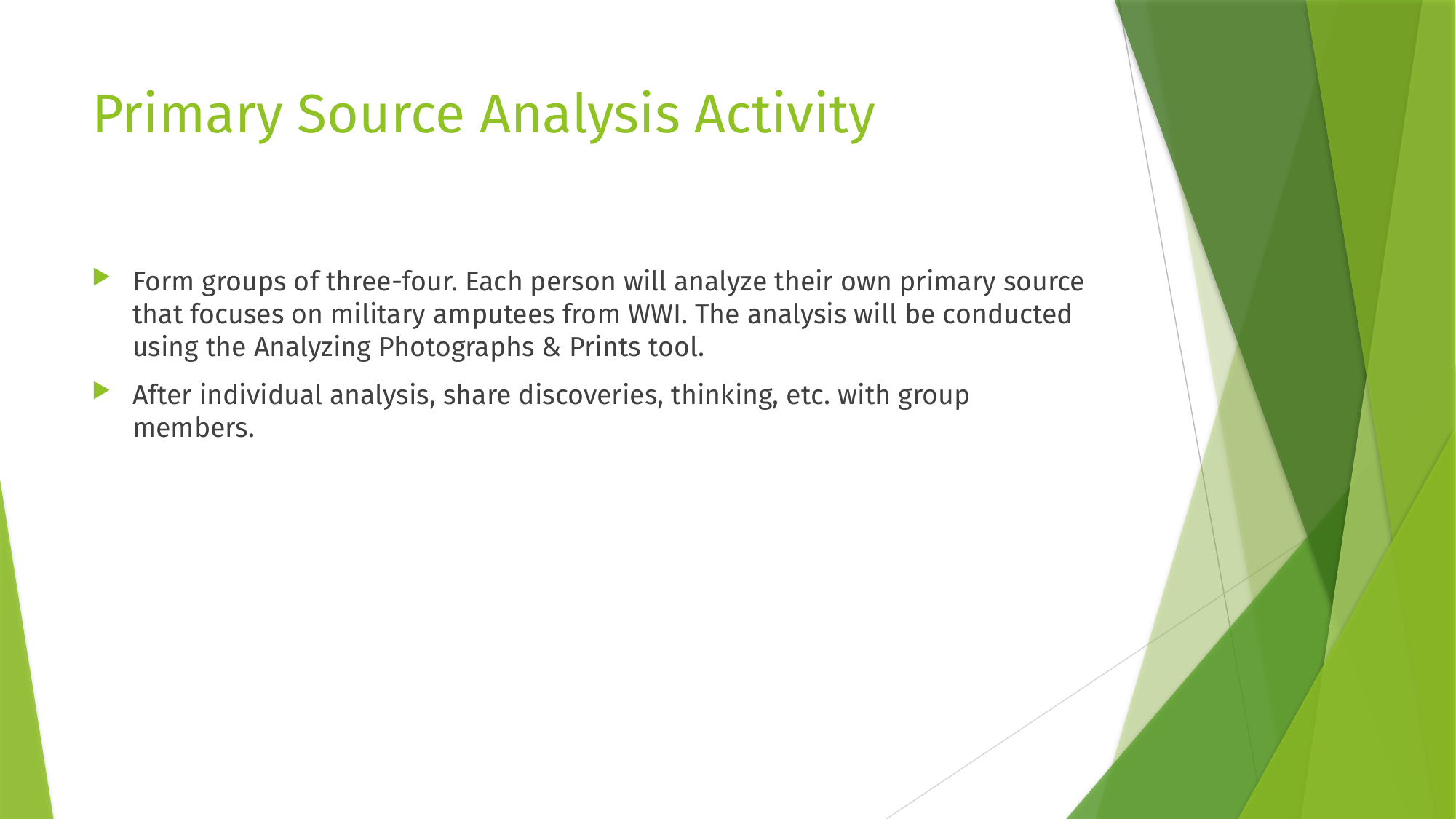

# Primary Source Analysis Activity
Form groups of three-four. Each person will analyze their own primary source that focuses on military amputees from WWI. The analysis will be conducted using the Analyzing Photographs & Prints tool.
After individual analysis, share discoveries, thinking, etc. with group members.